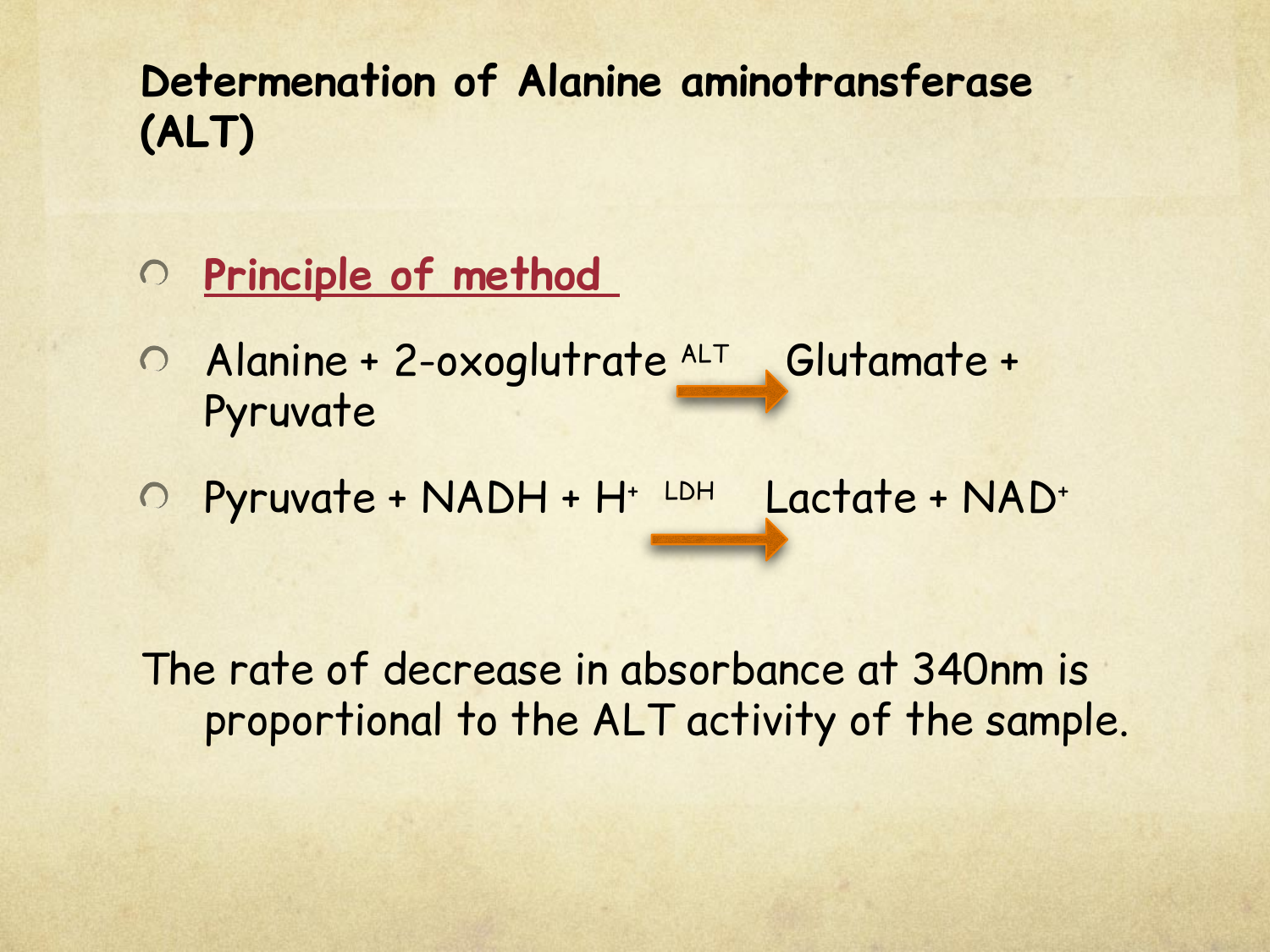

# Determenation of Alanine aminotransferase (ALT)
Principle of method
Alanine + 2-oxoglutrate ALT     Glutamate + Pyruvate
Pyruvate + NADH + H+  LDH    Lactate + NAD+

The rate of decrease in absorbance at 340nm is proportional to the ALT activity of the sample.